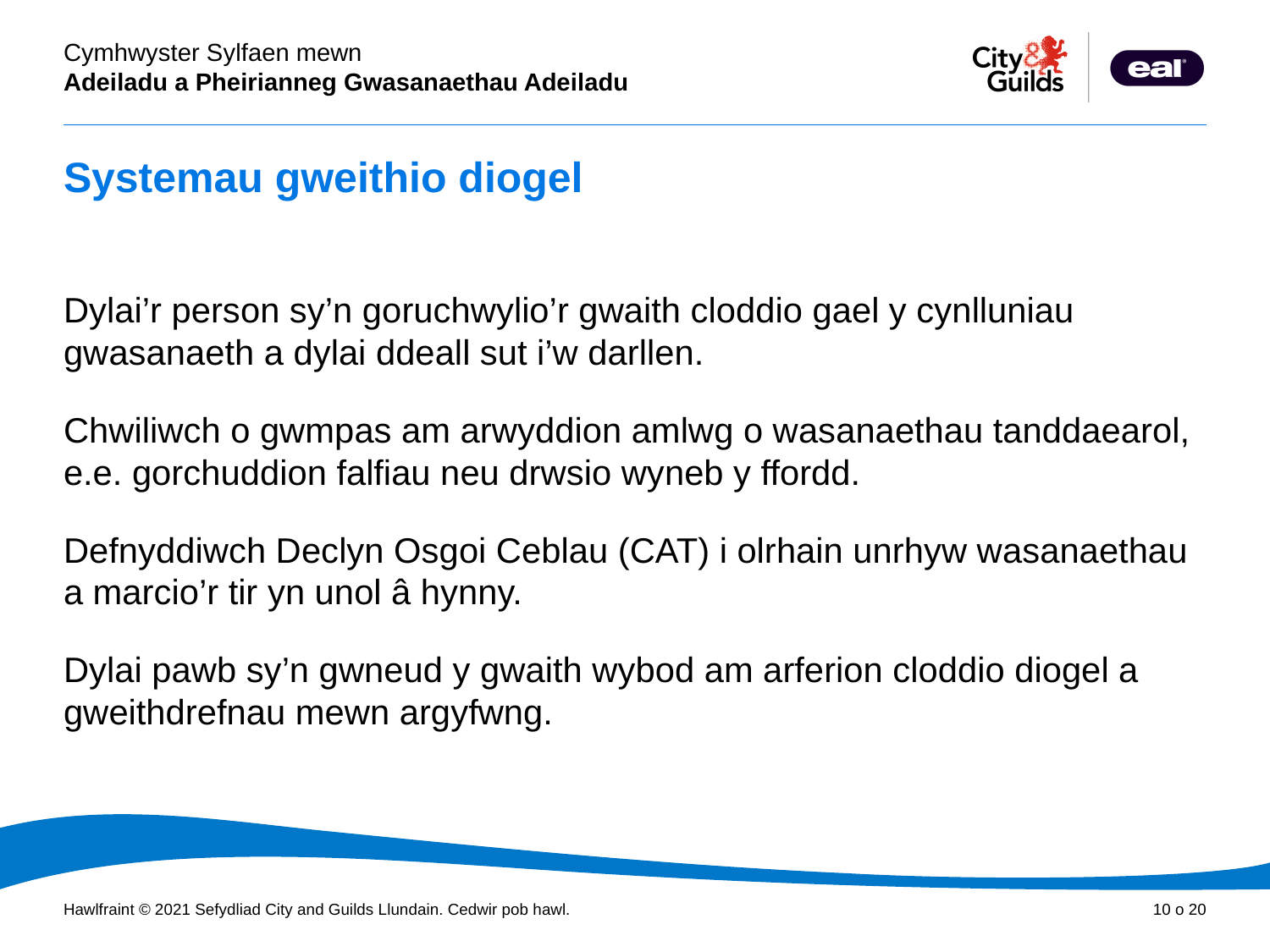

# Systemau gweithio diogel

Dylai’r person sy’n goruchwylio’r gwaith cloddio gael y cynlluniau gwasanaeth a dylai ddeall sut i’w darllen.
Chwiliwch o gwmpas am arwyddion amlwg o wasanaethau tanddaearol, e.e. gorchuddion falfiau neu drwsio wyneb y ffordd.
Defnyddiwch Declyn Osgoi Ceblau (CAT) i olrhain unrhyw wasanaethau a marcio’r tir yn unol â hynny.
Dylai pawb sy’n gwneud y gwaith wybod am arferion cloddio diogel a gweithdrefnau mewn argyfwng.